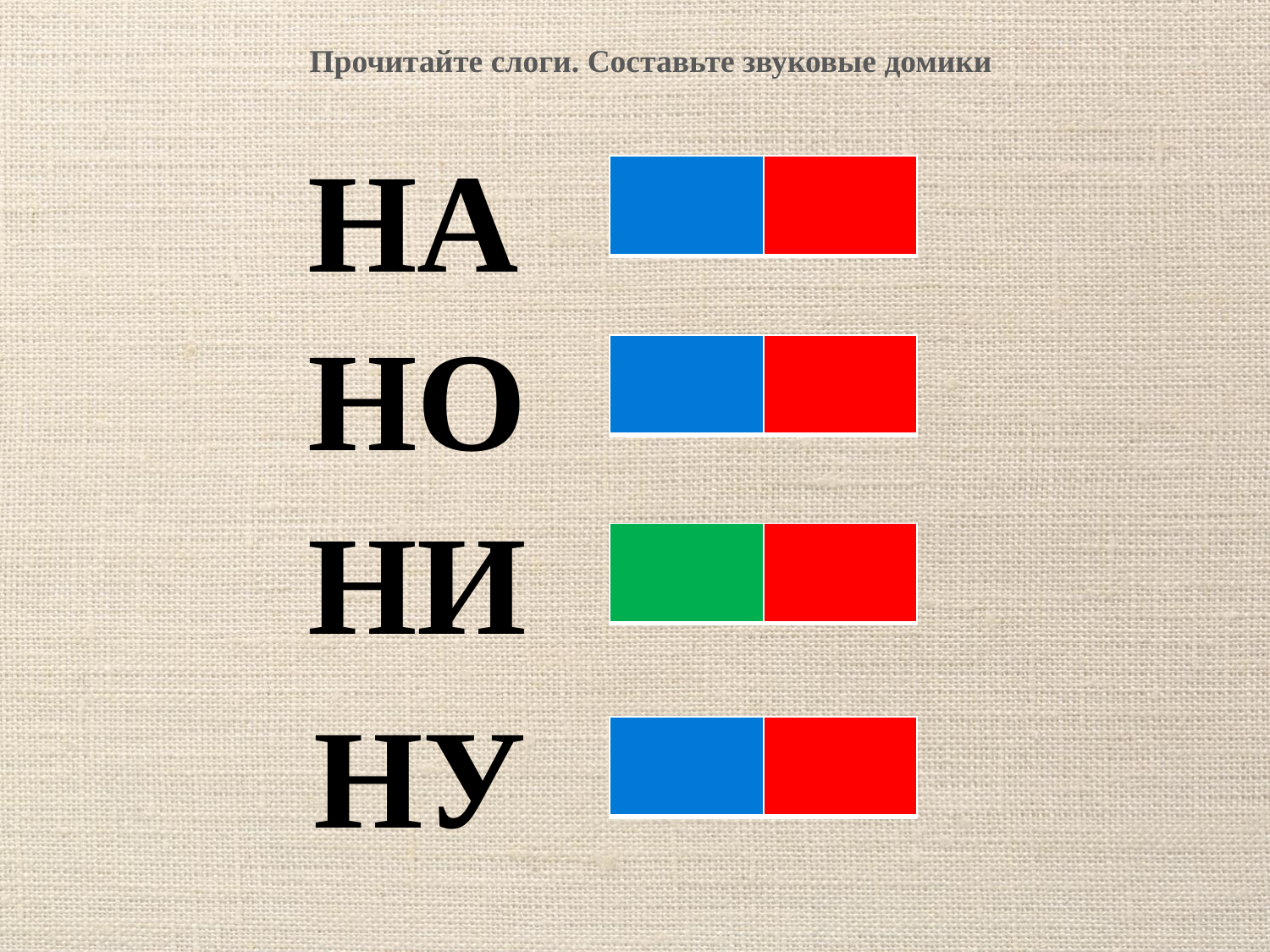

Прочитайте слоги. Составьте звуковые домики
НА
|  |  |
| --- | --- |
НО
|  |  |
| --- | --- |
НИ
|  |  |
| --- | --- |
НУ
|  |  |
| --- | --- |